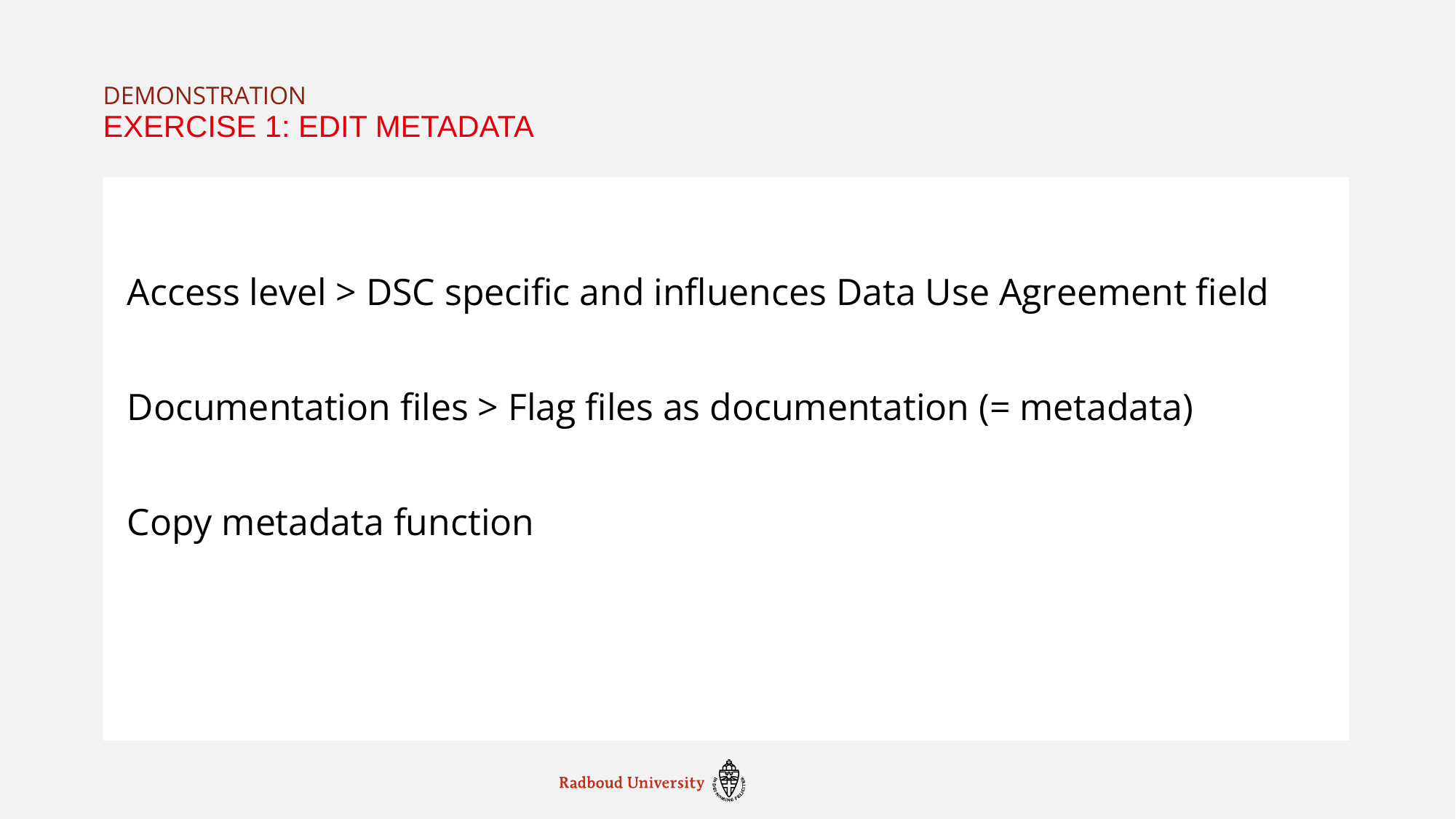

demonstration
# Exercise 1: edit metadata

Access level > DSC specific and influences Data Use Agreement field

Documentation files > Flag files as documentation (= metadata)

Copy metadata function